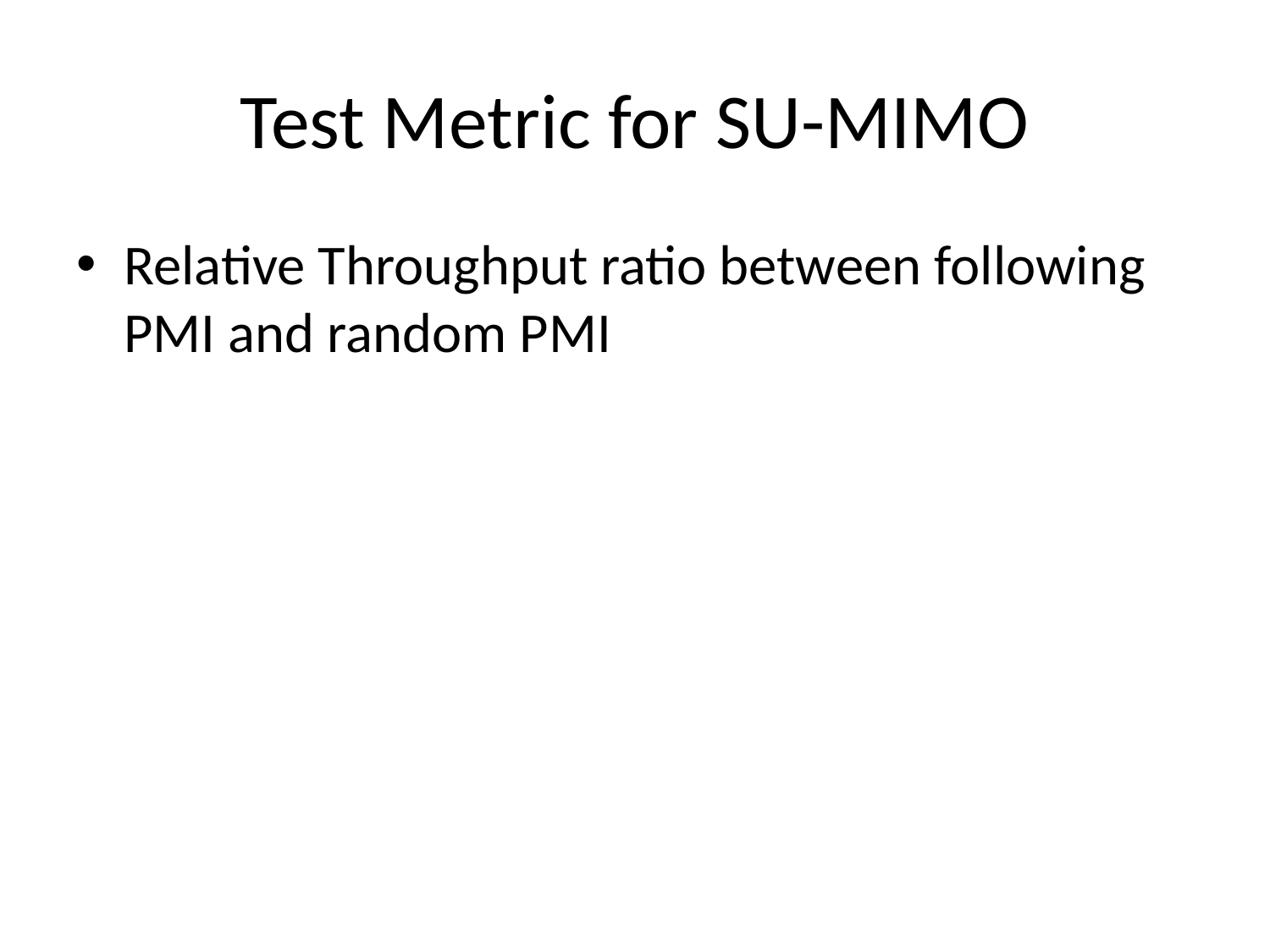

# Test Metric for SU-MIMO
Relative Throughput ratio between following PMI and random PMI